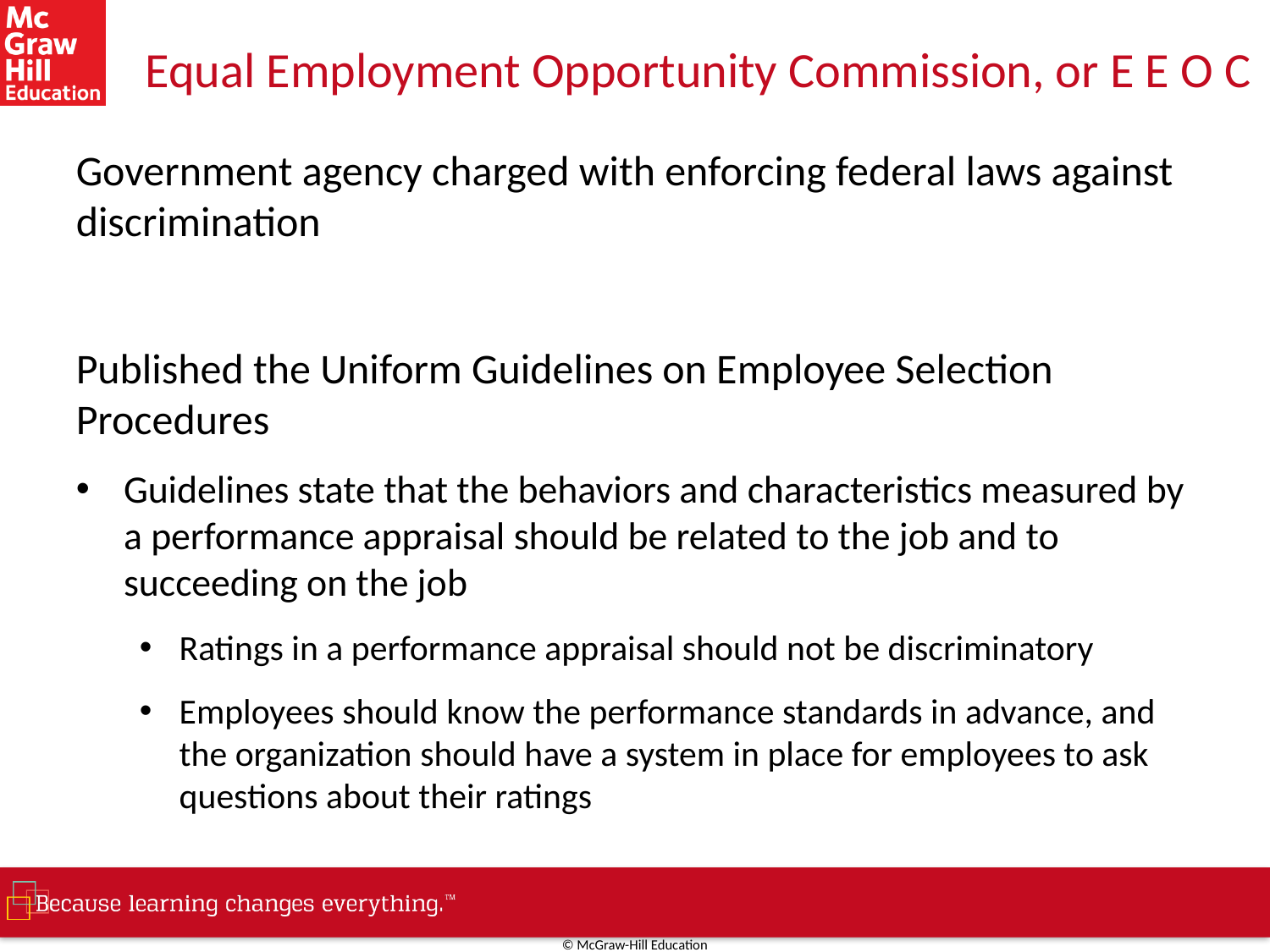

# Equal Employment Opportunity Commission, or E E O C
Government agency charged with enforcing federal laws against discrimination

Published the Uniform Guidelines on Employee Selection Procedures
Guidelines state that the behaviors and characteristics measured by a performance appraisal should be related to the job and to succeeding on the job
Ratings in a performance appraisal should not be discriminatory
Employees should know the performance standards in advance, and the organization should have a system in place for employees to ask questions about their ratings